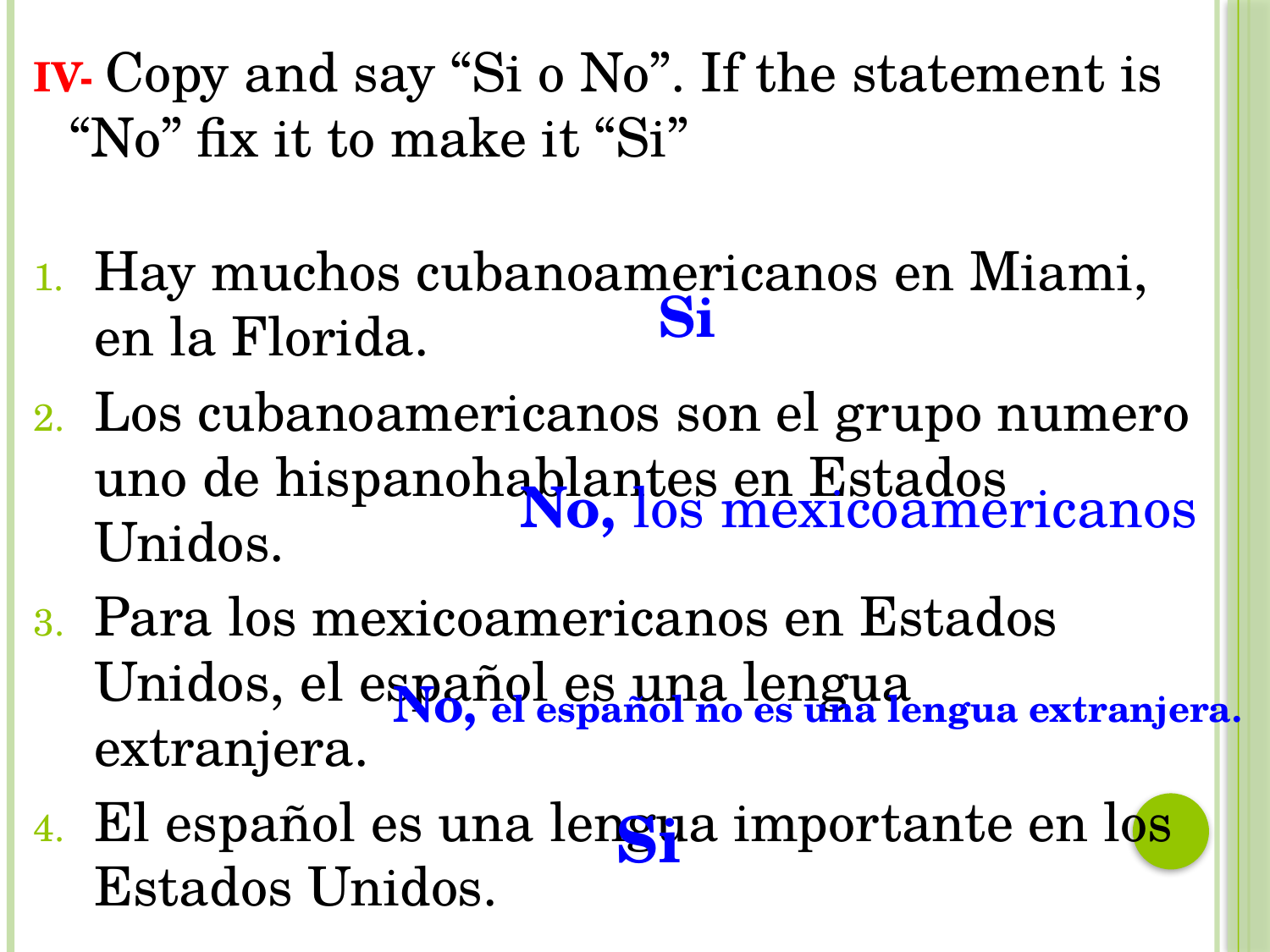

IV- Copy and say “Si o No”. If the statement is “No” fix it to make it “Si”

Hay muchos cubanoamericanos en Miami, en la Florida.
Los cubanoamericanos son el grupo numero uno de hispanohablantes en Estados Unidos.
Para los mexicoamericanos en Estados Unidos, el español es una lengua extranjera.
El español es una lengua importante en los Estados Unidos.
Si
No, los mexicoamericanos
No, el español no es una lengua extranjera.
Si